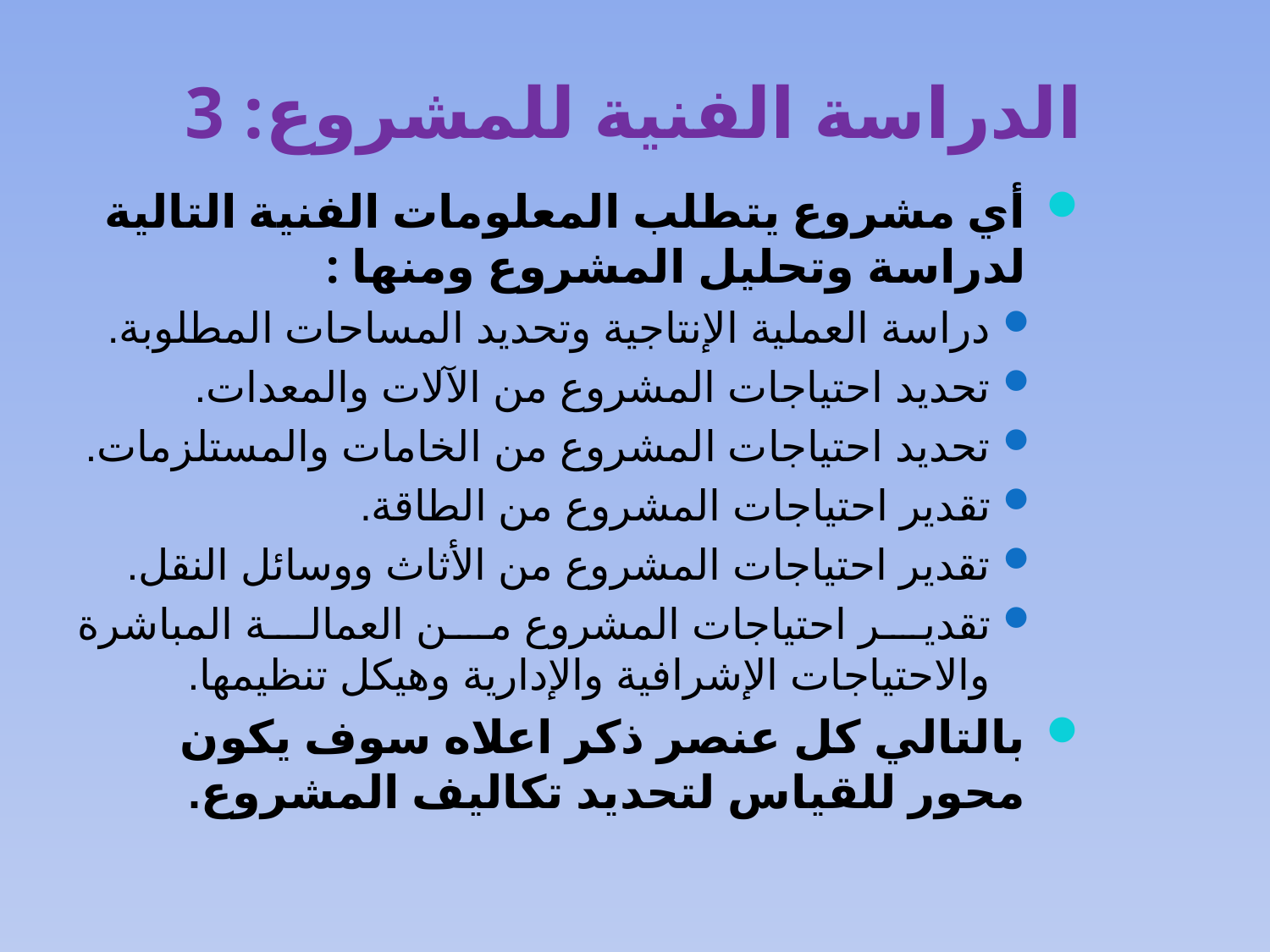

# الدراسة الفنية للمشروع: 3
أي مشروع يتطلب المعلومات الفنية التالية لدراسة وتحليل المشروع ومنها :
دراسة العملية الإنتاجية وتحديد المساحات المطلوبة.
تحديد احتياجات المشروع من الآلات والمعدات.
تحديد احتياجات المشروع من الخامات والمستلزمات.
تقدير احتياجات المشروع من الطاقة.
تقدير احتياجات المشروع من الأثاث ووسائل النقل.
تقدير احتياجات المشروع من العمالة المباشرة والاحتياجات الإشرافية والإدارية وهيكل تنظيمها.
بالتالي كل عنصر ذكر اعلاه سوف يكون محور للقياس لتحديد تكاليف المشروع.
الدكتور عيسى قداده
49